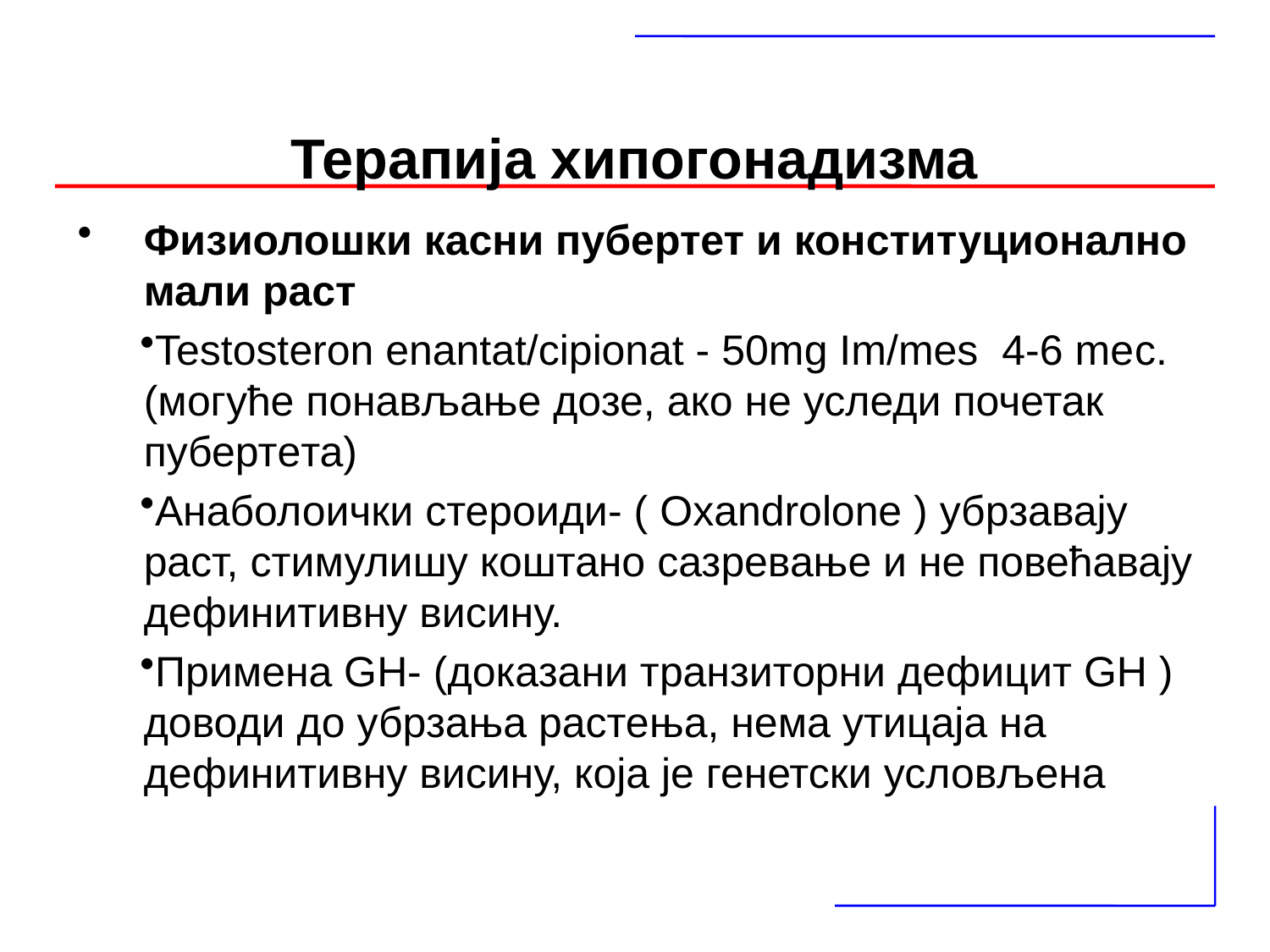

# Терапија хипогонадизма
Физиолошки касни пубертет и конституционално мали раст
Testosteron enantat/cipionat - 50mg Im/mes  4-6 meс. (могуће понављање дозе, ако не уследи почетак пубертeта)
Анаболоички стероиди- ( Oxandrolone ) убрзавају раст, стимулишу коштано сазревање и не повећавају дефинитивну висину.
Примена GH- (доказани транзиторни дефицит GH ) доводи до убрзања растења, нема утицаја на дефинитивну висину, која је генетски условљена